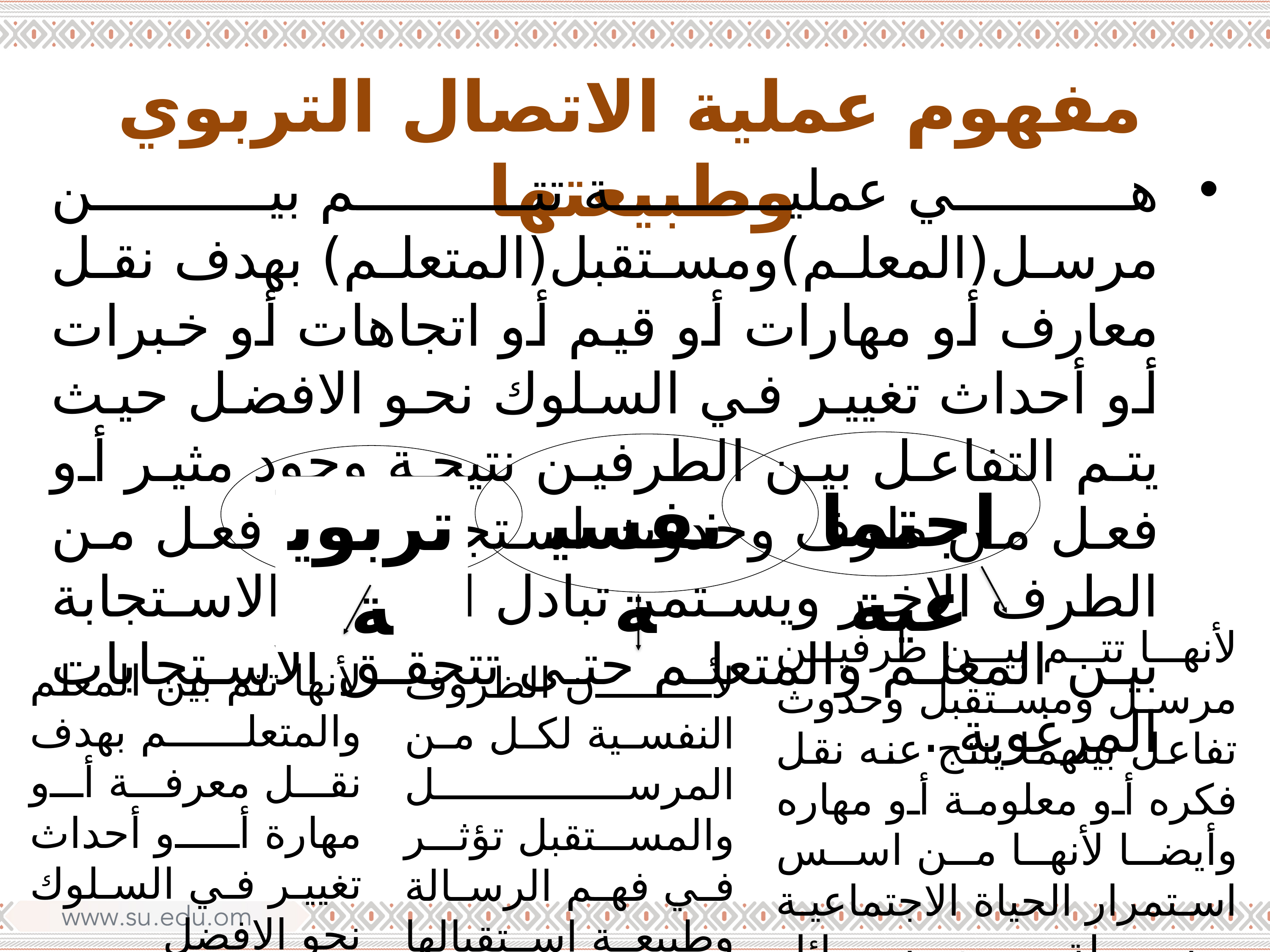

مفهوم عملية الاتصال التربوي وطبيعتها
هي عملية تتم بين مرسل(المعلم)ومستقبل(المتعلم) بهدف نقل معارف أو مهارات أو قيم أو اتجاهات أو خبرات أو أحداث تغيير في السلوك نحو الافضل حيث يتم التفاعل بين الطرفين نتيجة وجود مثير أو فعل من طرف وحدوث استجابة أورد فعل من الطرف الاخر ويستمر تبادل التأثير والاستجابة بين المعلم والمتعلم حتى تتحقق الاستجابات المرغوبة .

اجتماعية
نفسية
تربوية

لأنها تتم بين طرفين مرسل ومستقبل وحدوث تفاعل بينهما ينتج عنه نقل فكره أو معلومة أو مهاره وأيضا لأنها من اسس استمرار الحياة الاجتماعية ووسيلة من وسائل التفاعل البشري حتى يستطيع الإنسان أن يلبي حاجاته المعيشية.
لأنها تتم بين المعلم والمتعلم بهدف نقل معرفة أو مهارة أو أحداث تغيير في السلوك نحو الافضل
لأن الظروف النفسية لكل من المرسل والمستقبل تؤثر في فهم الرسالة وطبيعة استقبالها وعملية الاتصال ككل.